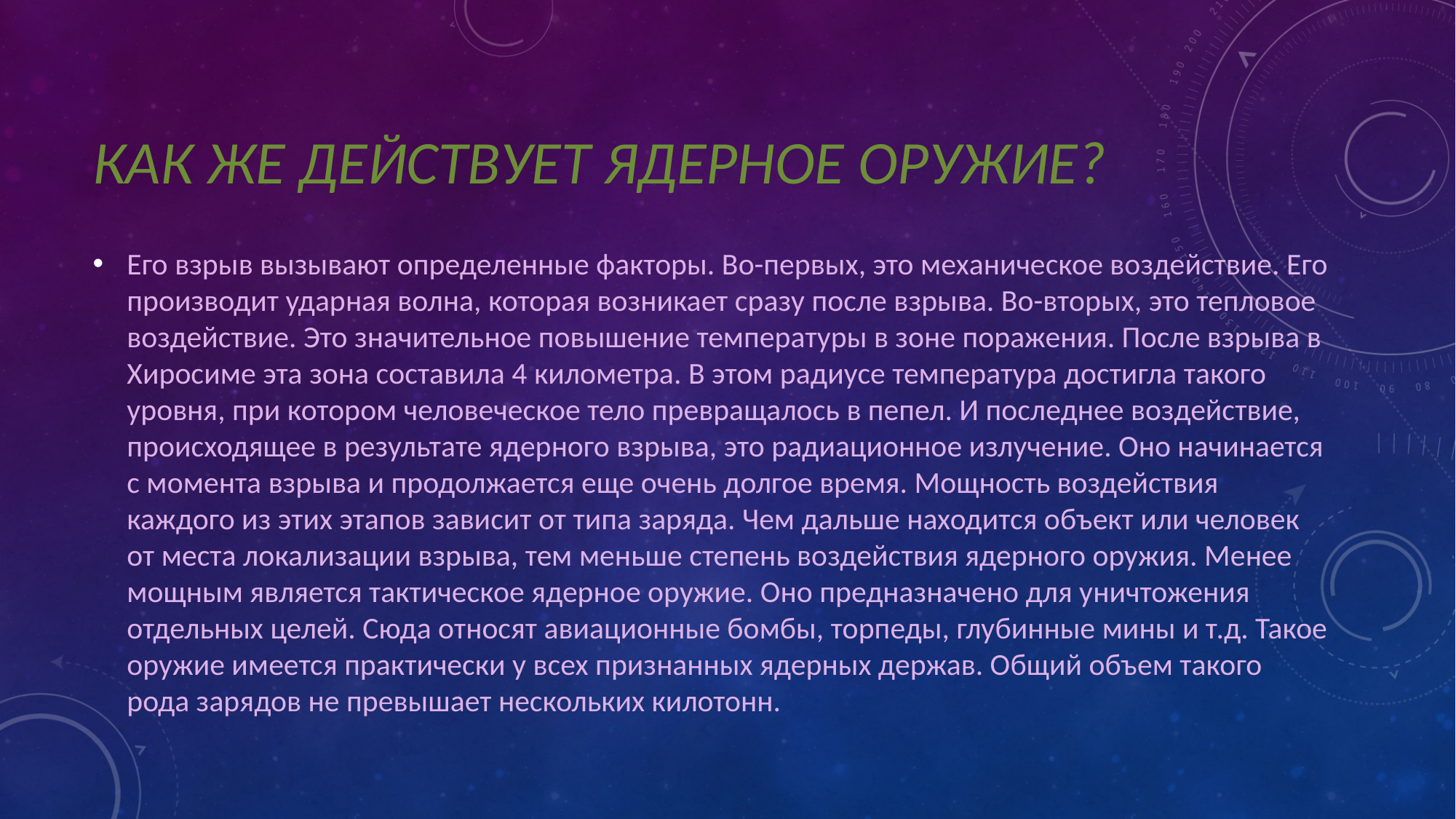

# Как же действует ядерное оружие?
Его взрыв вызывают определенные факторы. Во-первых, это механическое воздействие. Его производит ударная волна, которая возникает сразу после взрыва. Во-вторых, это тепловое воздействие. Это значительное повышение температуры в зоне поражения. После взрыва в Хиросиме эта зона составила 4 километра. В этом радиусе температура достигла такого уровня, при котором человеческое тело превращалось в пепел. И последнее воздействие, происходящее в результате ядерного взрыва, это радиационное излучение. Оно начинается с момента взрыва и продолжается еще очень долгое время. Мощность воздействия каждого из этих этапов зависит от типа заряда. Чем дальше находится объект или человек от места локализации взрыва, тем меньше степень воздействия ядерного оружия. Менее мощным является тактическое ядерное оружие. Оно предназначено для уничтожения отдельных целей. Сюда относят авиационные бомбы, торпеды, глубинные мины и т.д. Такое оружие имеется практически у всех признанных ядерных держав. Общий объем такого рода зарядов не превышает нескольких килотонн.